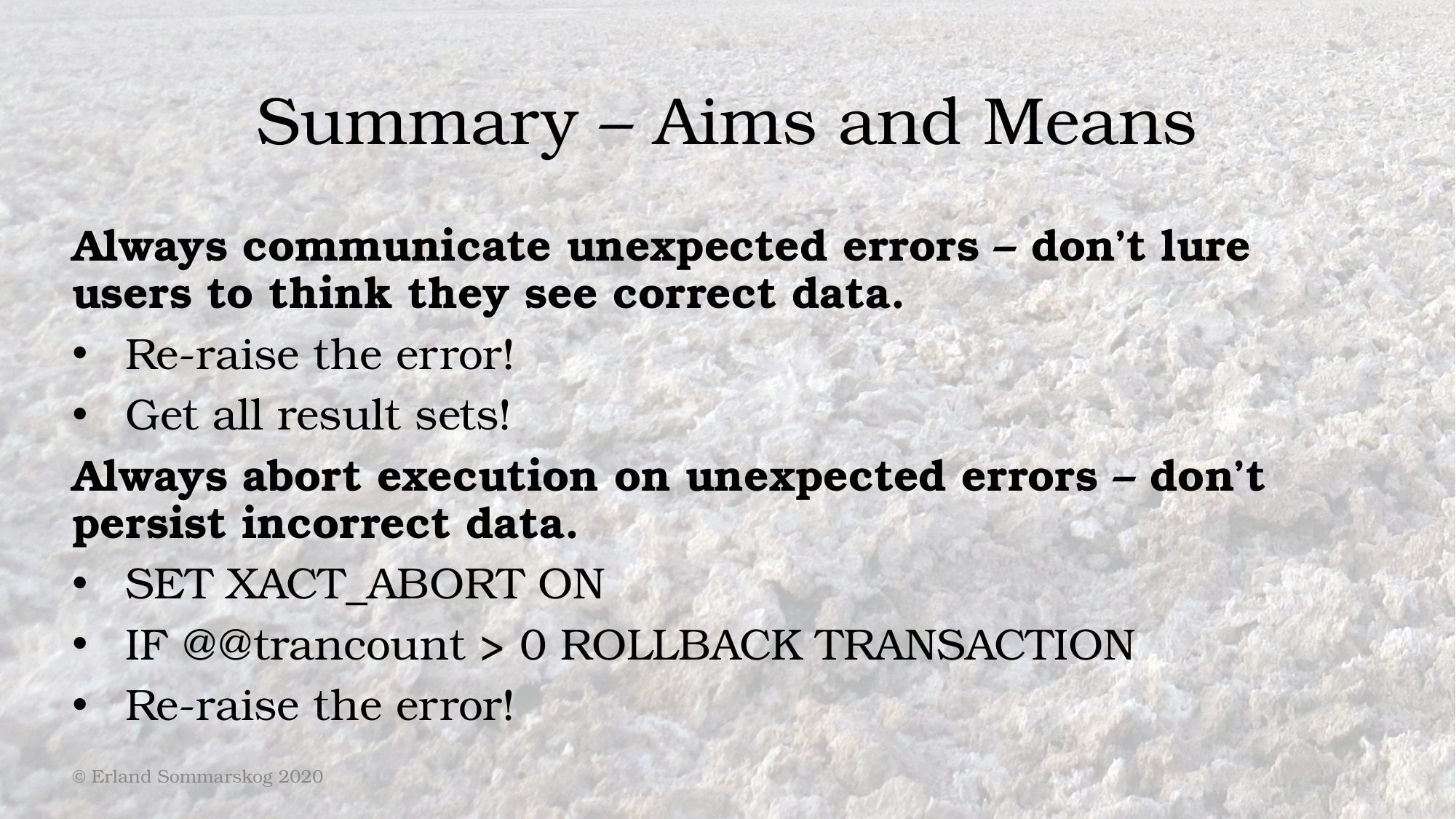

# Summary – Aims and Means
Always communicate unexpected errors – don’t lure users to think they see correct data.
Re-raise the error!
Get all result sets!
Always abort execution on unexpected errors – don’t persist incorrect data.
SET XACT_ABORT ON
IF @@trancount > 0 ROLLBACK TRANSACTION
Re-raise the error!
© Erland Sommarskog 2020